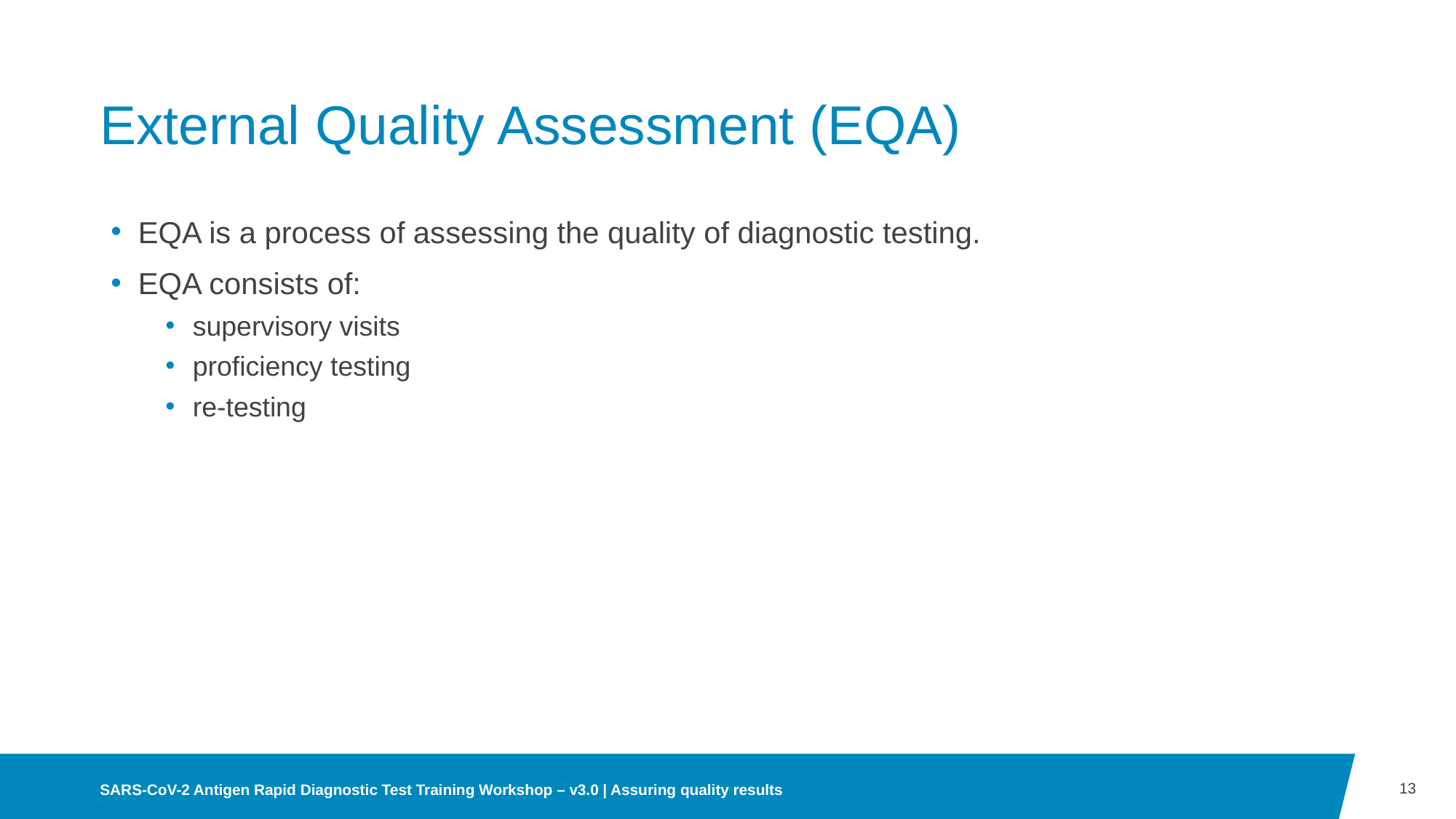

# External Quality Assessment (EQA)
EQA is a process of assessing the quality of diagnostic testing.
EQA consists of:
supervisory visits
proficiency testing
re-testing

13
SARS-CoV-2 Antigen Rapid Diagnostic Test Training Workshop – v3.0 | Assuring quality results